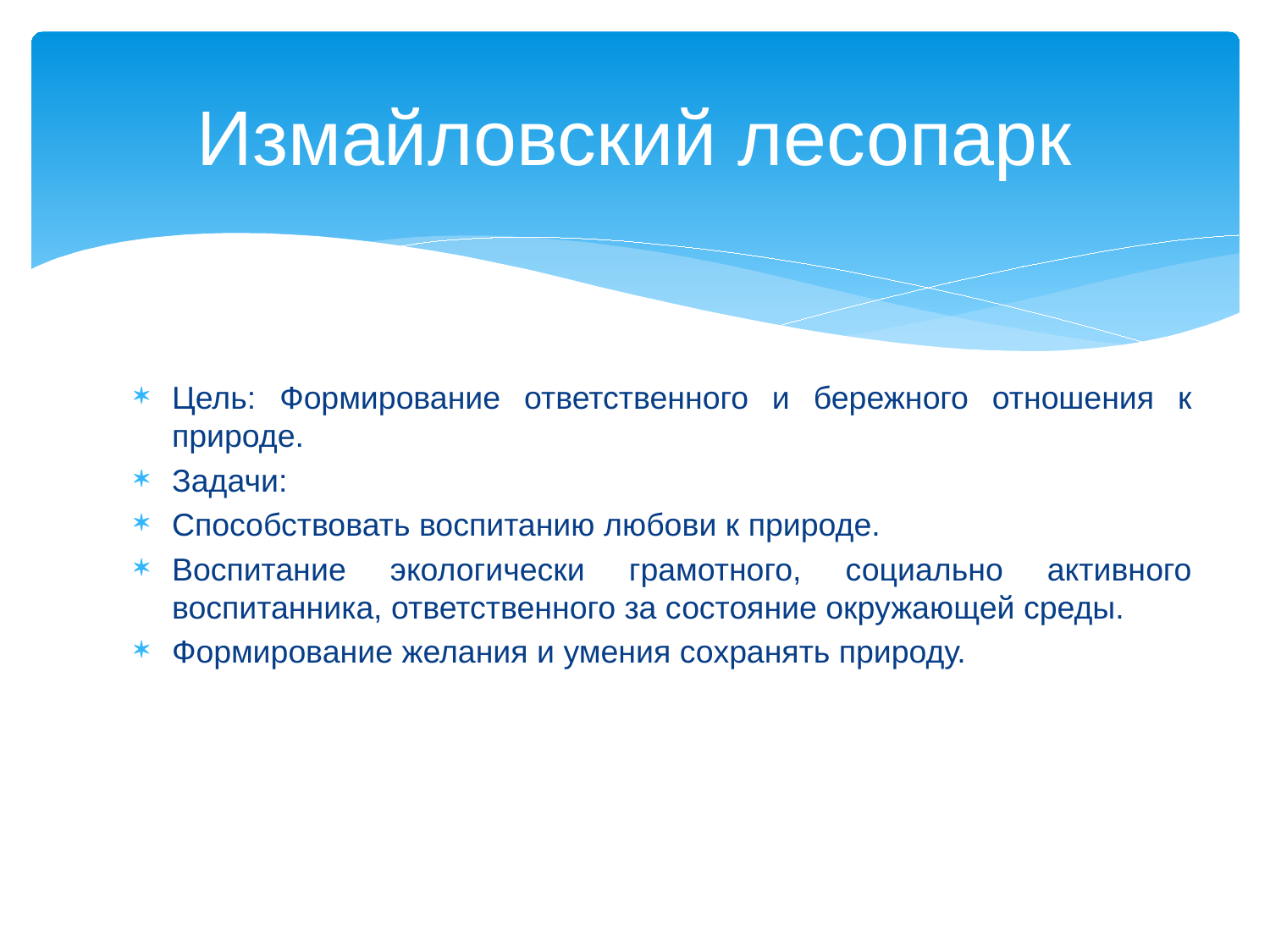

# Измайловский лесопарк
Цель: Формирование ответственного и бережного отношения к природе.
Задачи:
Способствовать воспитанию любови к природе.
Воспитание экологически грамотного, социально активного воспитанника, ответственного за состояние окружающей среды.
Формирование желания и умения сохранять природу.